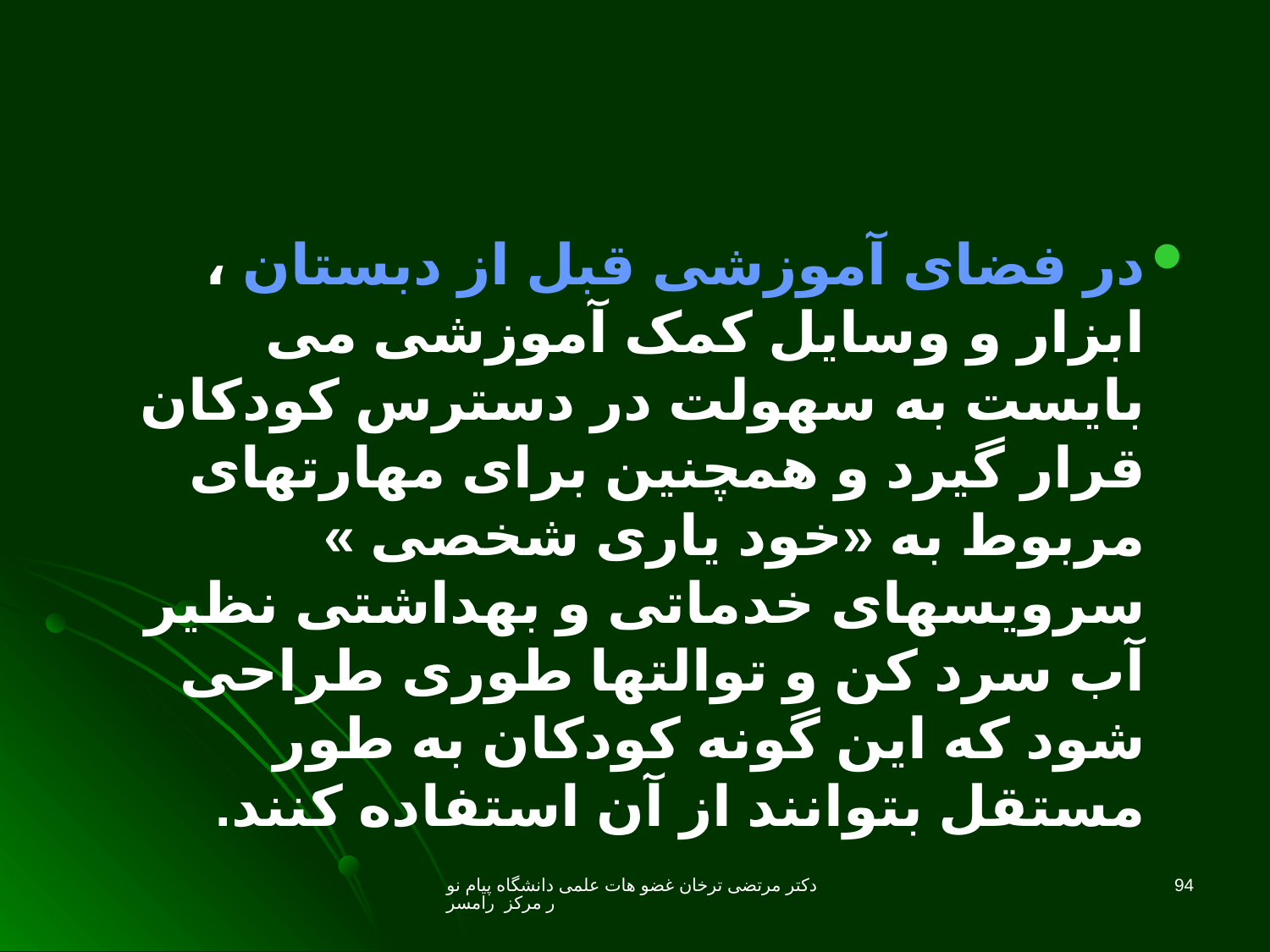

در فضای آموزشی قبل از دبستان ، ابزار و وسایل کمک آموزشی می بایست به سهولت در دسترس کودکان قرار گیرد و همچنین برای مهارتهای مربوط به «خود یاری شخصی » سرویسهای خدماتی و بهداشتی نظیر آب سرد کن و توالتها طوری طراحی شود که این گونه کودکان به طور مستقل بتوانند از آن استفاده کنند.
دکتر مرتضی ترخان غضو هات علمی دانشگاه پیام نور مرکز رامسر
94